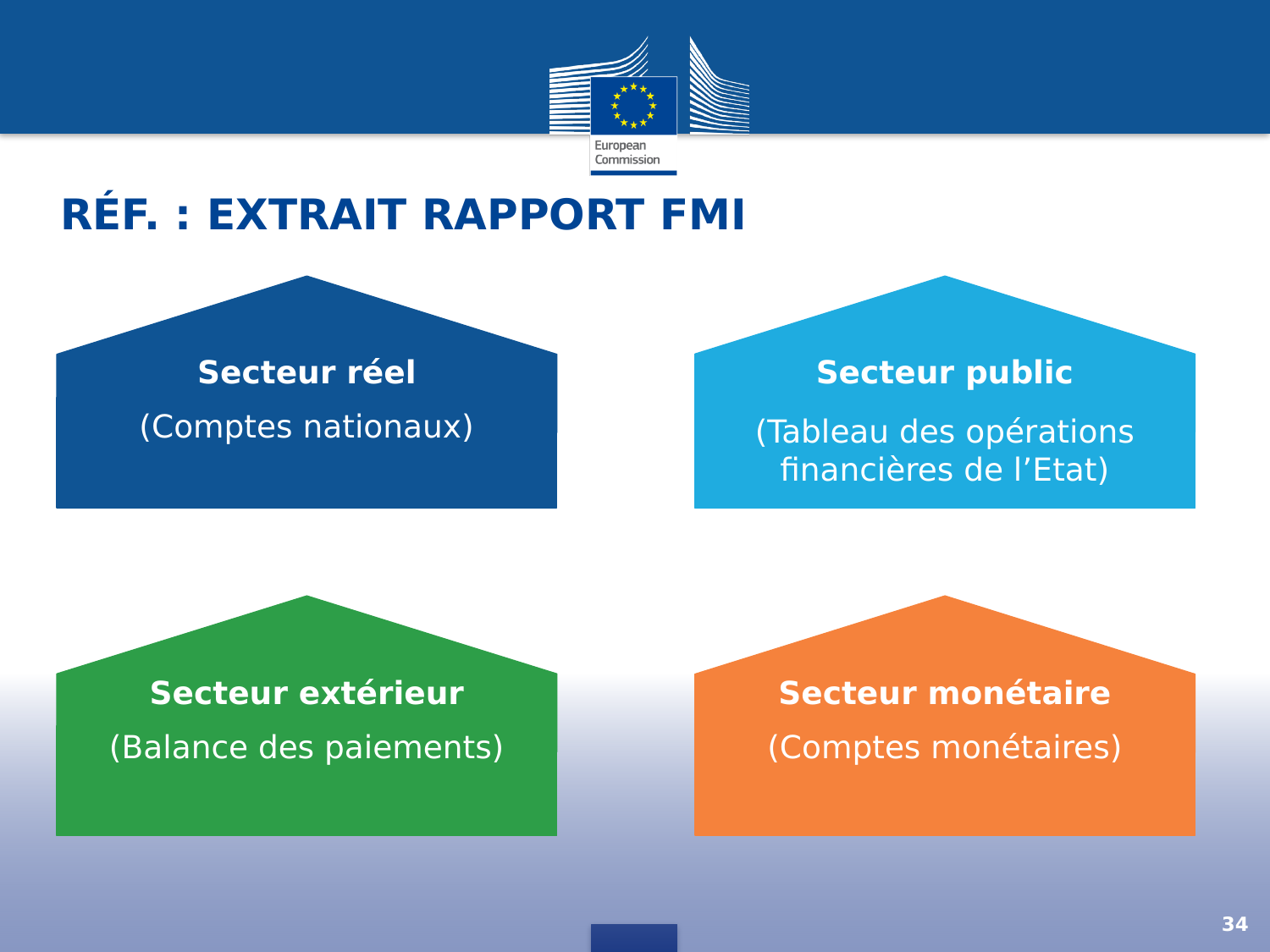

# Réf. : extrait rapport FMI
Analyse
de la MRFN
Secteur réel
(Comptes nationaux)

Secteur public
(Tableau des opérations financières de l’Etat)

Secteur extérieur
(Balance des paiements)
Secteur monétaire
(Comptes monétaires)

34